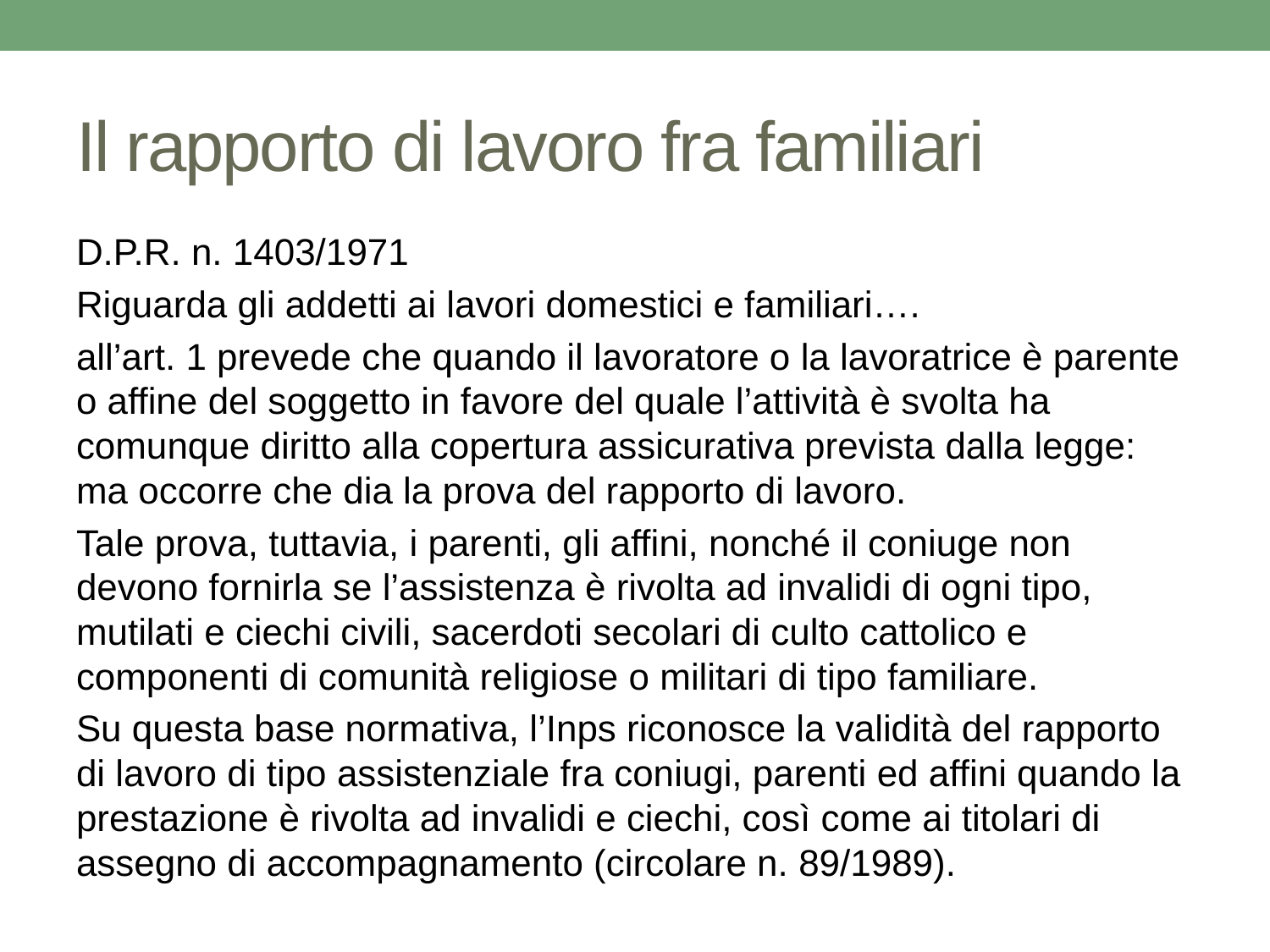

# Il rapporto di lavoro fra familiari
D.P.R. n. 1403/1971
Riguarda gli addetti ai lavori domestici e familiari….
all’art. 1 prevede che quando il lavoratore o la lavoratrice è parente o affine del soggetto in favore del quale l’attività è svolta ha comunque diritto alla copertura assicurativa prevista dalla legge: ma occorre che dia la prova del rapporto di lavoro.
Tale prova, tuttavia, i parenti, gli affini, nonché il coniuge non devono fornirla se l’assistenza è rivolta ad invalidi di ogni tipo, mutilati e ciechi civili, sacerdoti secolari di culto cattolico e componenti di comunità religiose o militari di tipo familiare.
Su questa base normativa, l’Inps riconosce la validità del rapporto di lavoro di tipo assistenziale fra coniugi, parenti ed affini quando la prestazione è rivolta ad invalidi e ciechi, così come ai titolari di assegno di accompagnamento (circolare n. 89/1989).